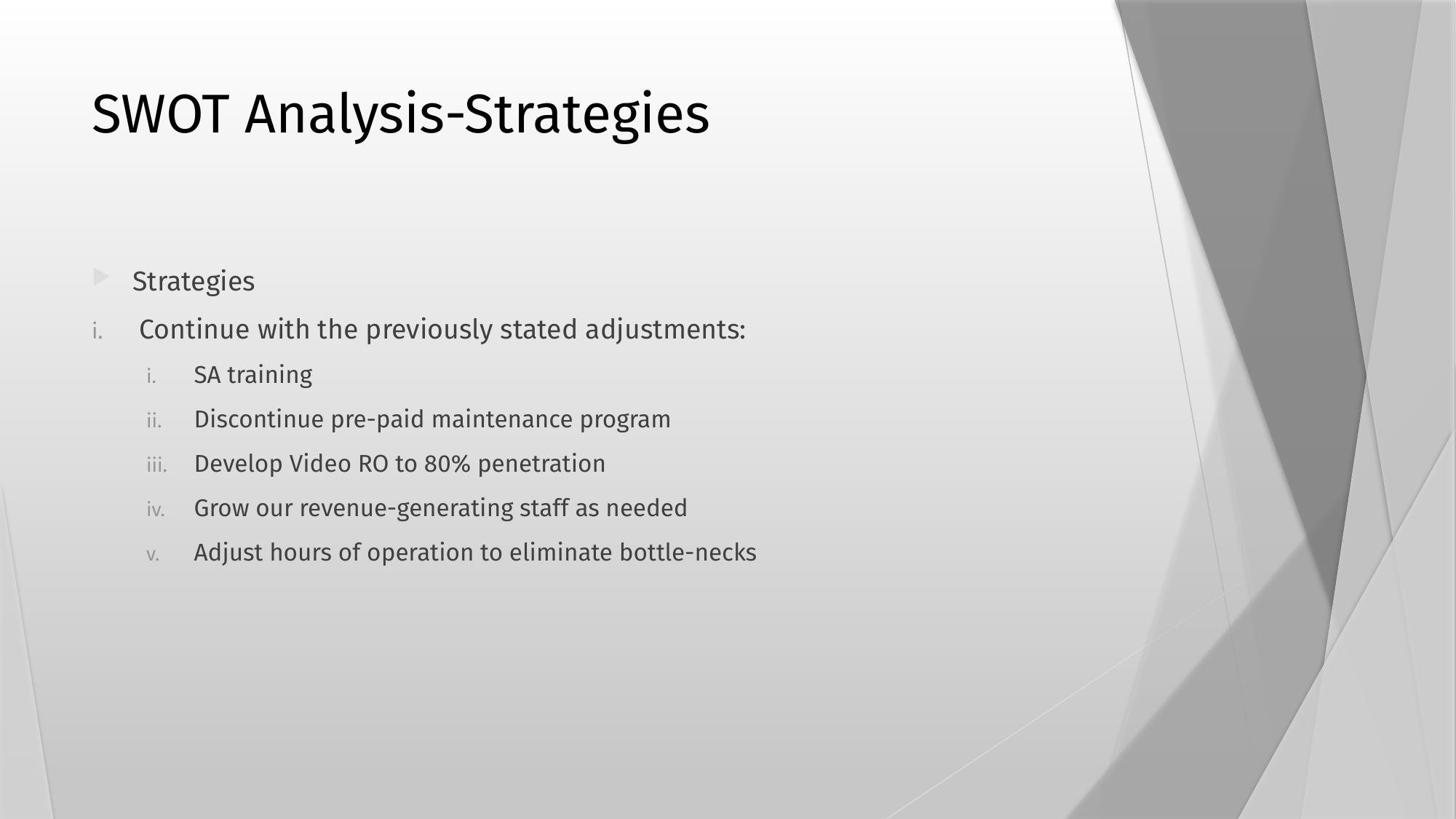

# SWOT Analysis-Strategies
Strategies
Continue with the previously stated adjustments:
SA training
Discontinue pre-paid maintenance program
Develop Video RO to 80% penetration
Grow our revenue-generating staff as needed
Adjust hours of operation to eliminate bottle-necks